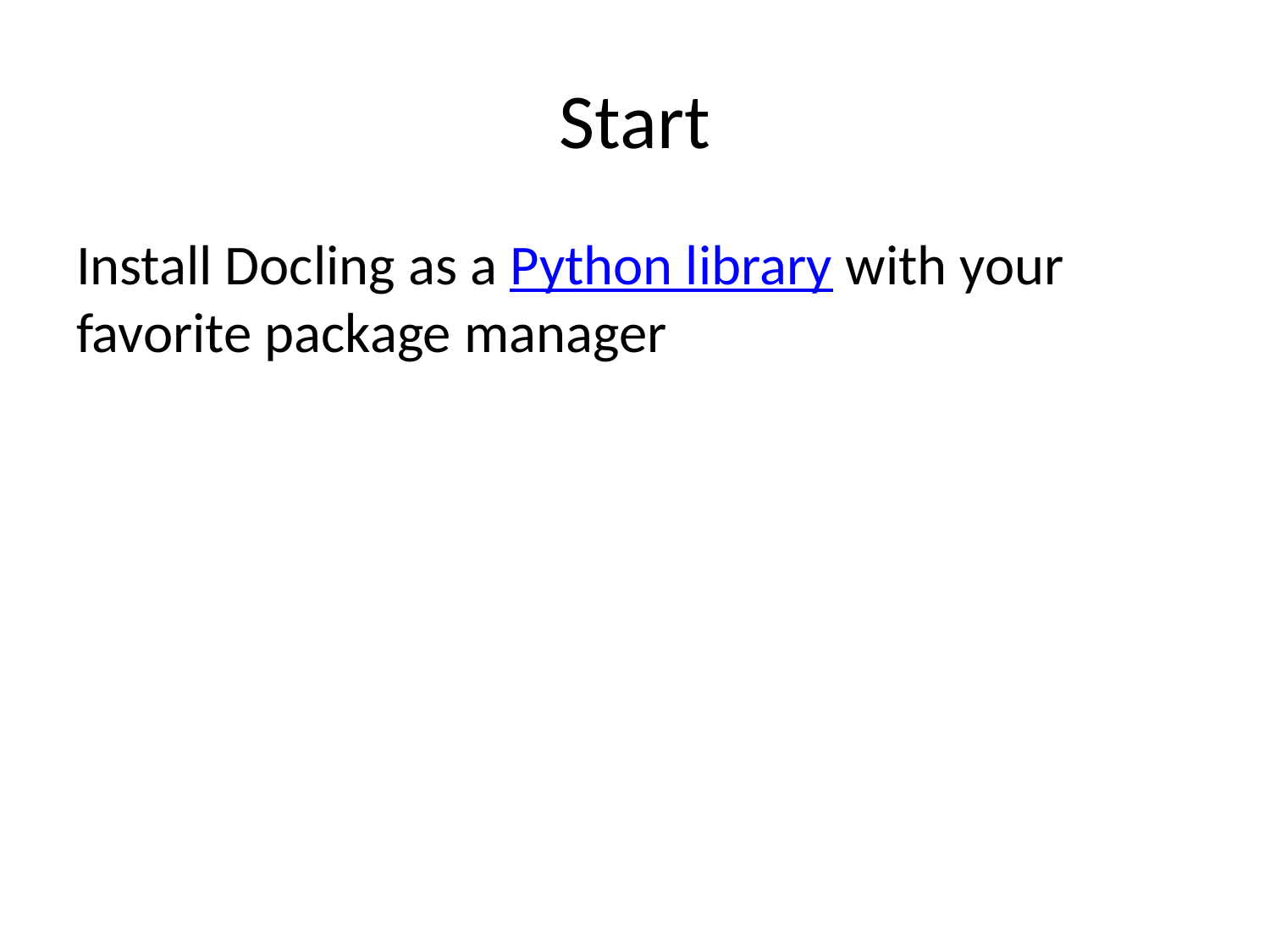

# Start
Install Docling as a Python library with your favorite package manager